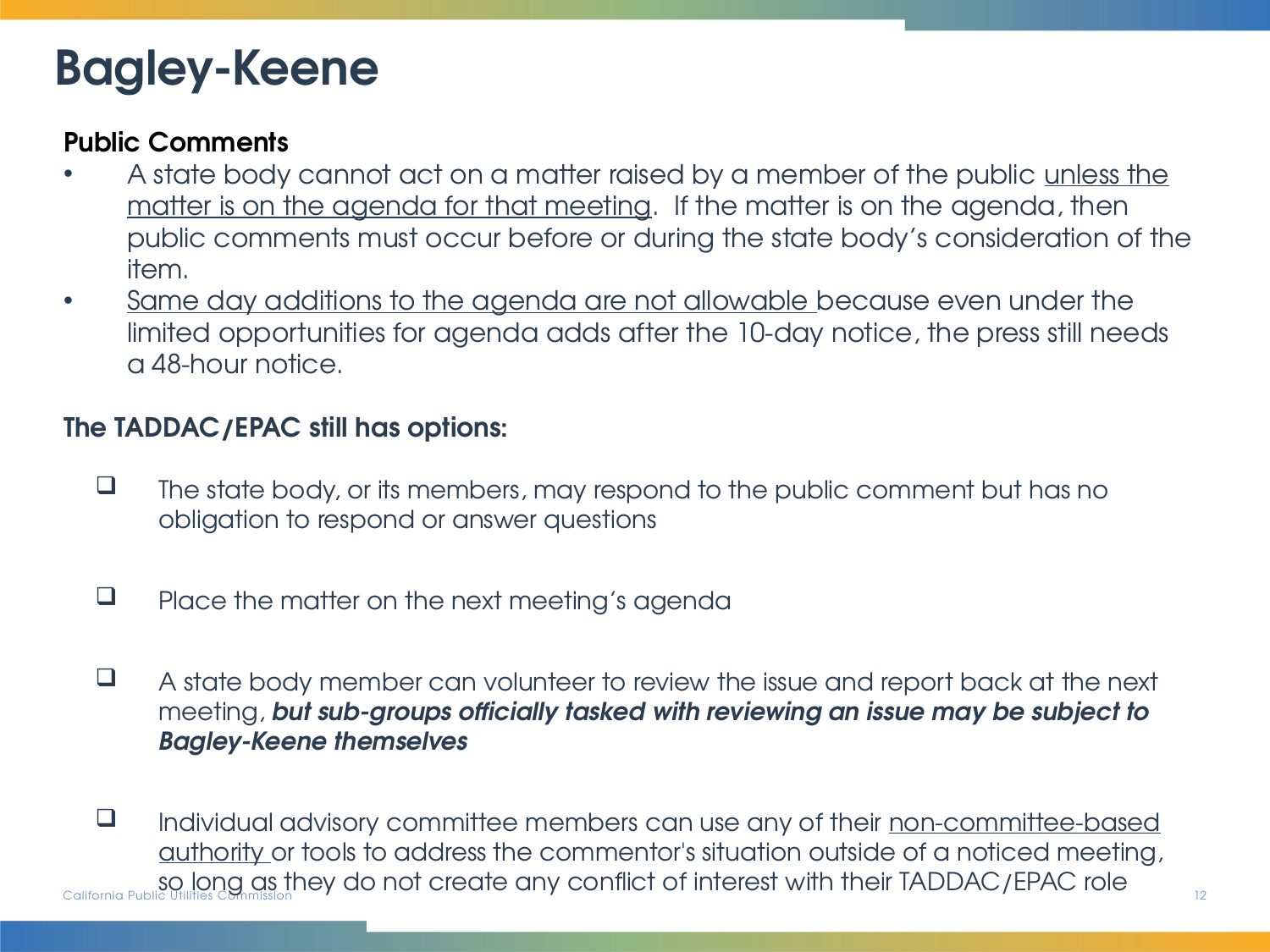

# Bagley-Keene

Public Comments
A state body cannot act on a matter raised by a member of the public unless the matter is on the agenda for that meeting.  If the matter is on the agenda, then public comments must occur before or during the state body’s consideration of the item.
Same day additions to the agenda are not allowable because even under the limited opportunities for agenda adds after the 10-day notice, the press still needs a 48-hour notice.
The TADDAC/EPAC still has options:

The state body, or its members, may respond to the public comment but has no obligation to respond or answer questions

Place the matter on the next meeting’s agenda

A state body member can volunteer to review the issue and report back at the next meeting, but sub-groups officially tasked with reviewing an issue may be subject to Bagley-Keene themselves

Individual advisory committee members can use any of their non-committee-based authority or tools to address the commentor's situation outside of a noticed meeting, so long as they do not create any conflict of interest with their TADDAC/EPAC role

12